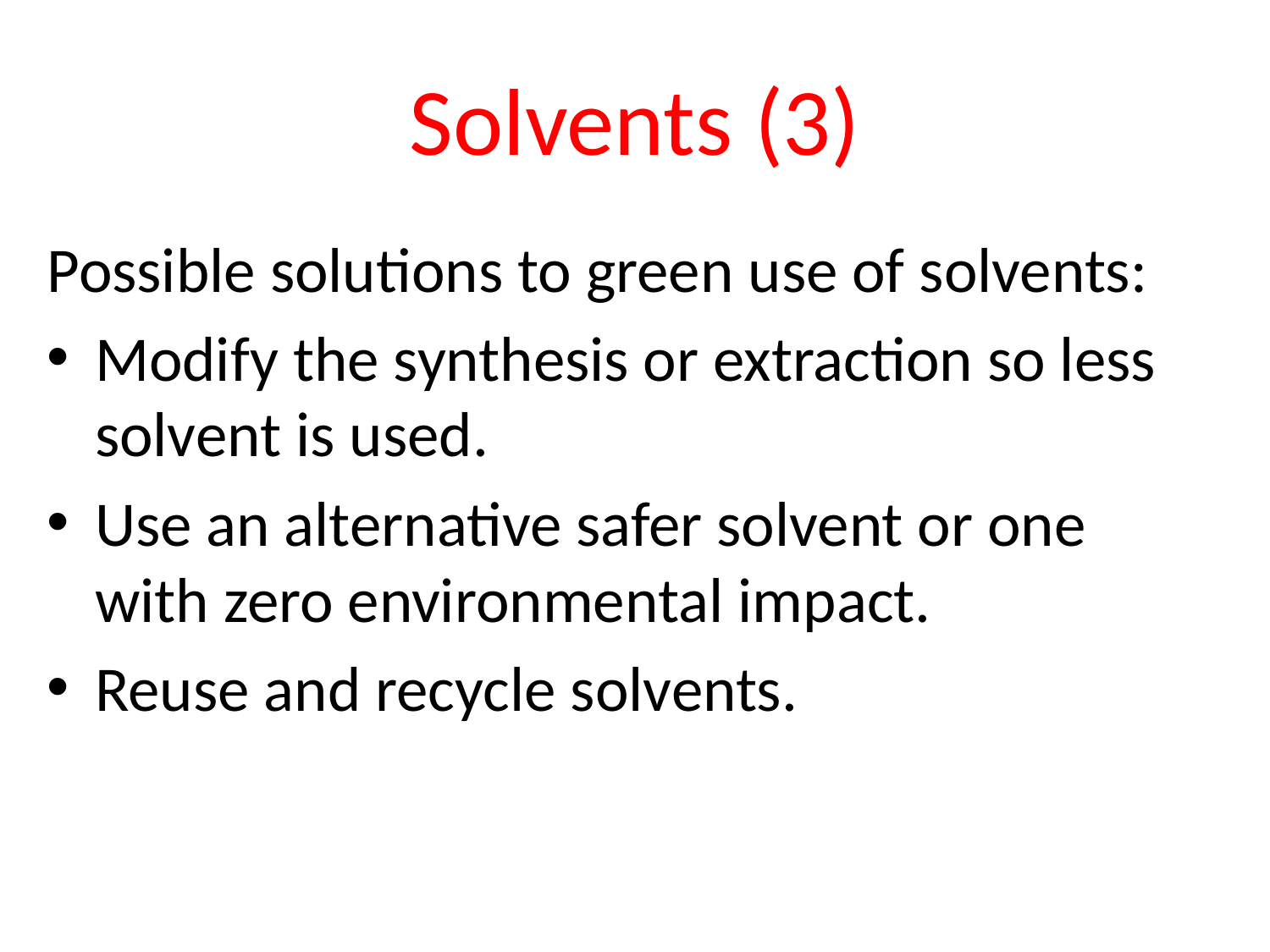

# Solvents (3)
Possible solutions to green use of solvents:
Modify the synthesis or extraction so less solvent is used.
Use an alternative safer solvent or one with zero environmental impact.
Reuse and recycle solvents.